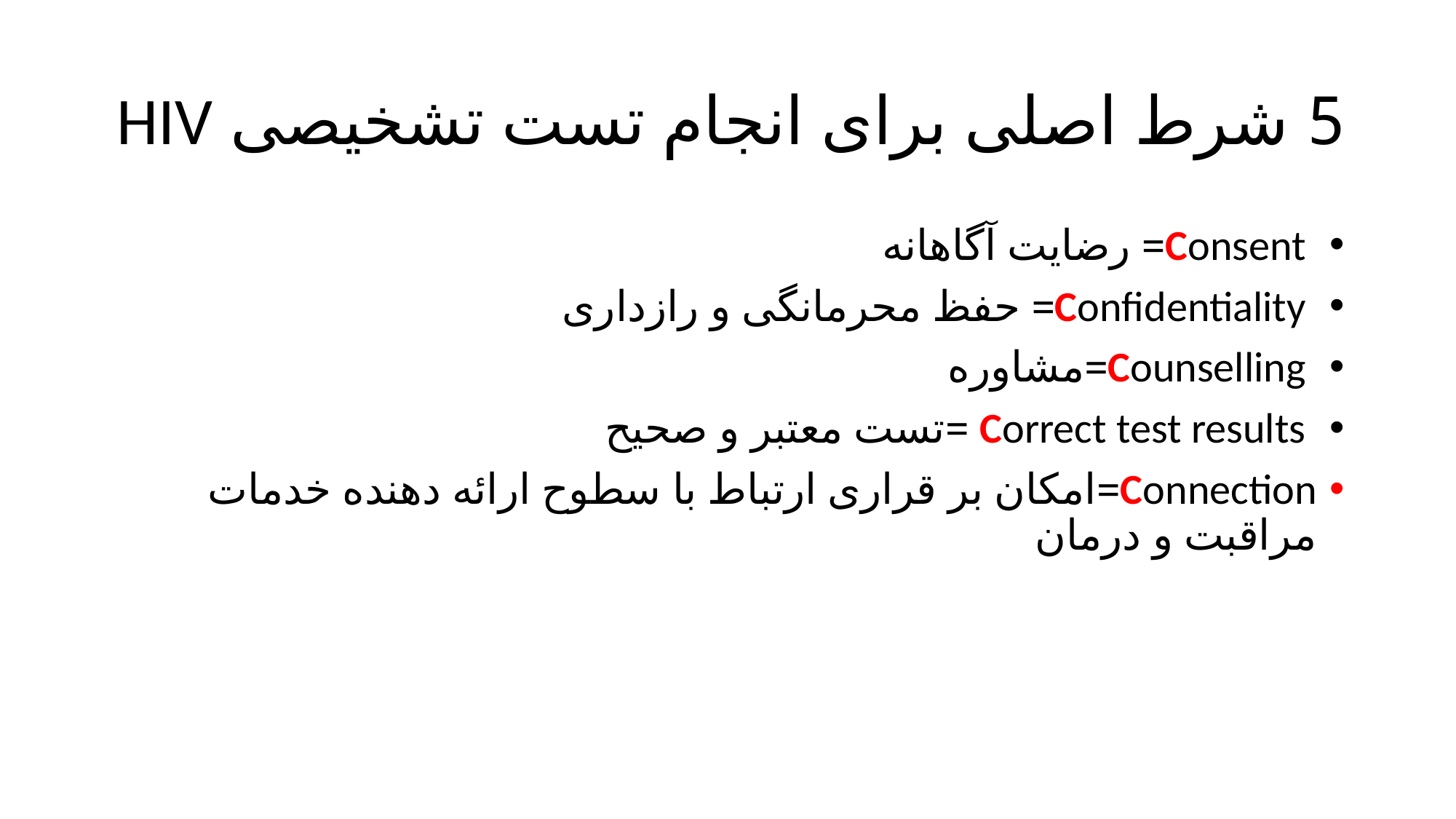

# 5 شرط اصلی برای انجام تست تشخیصی HIV
 Consent= رضایت آگاهانه
 Confidentiality= حفظ محرمانگی و رازداری
 Counselling=مشاوره
 Correct test results =تست معتبر و صحیح
Connection=امکان بر قراری ارتباط با سطوح ارائه دهنده خدمات مراقبت و درمان